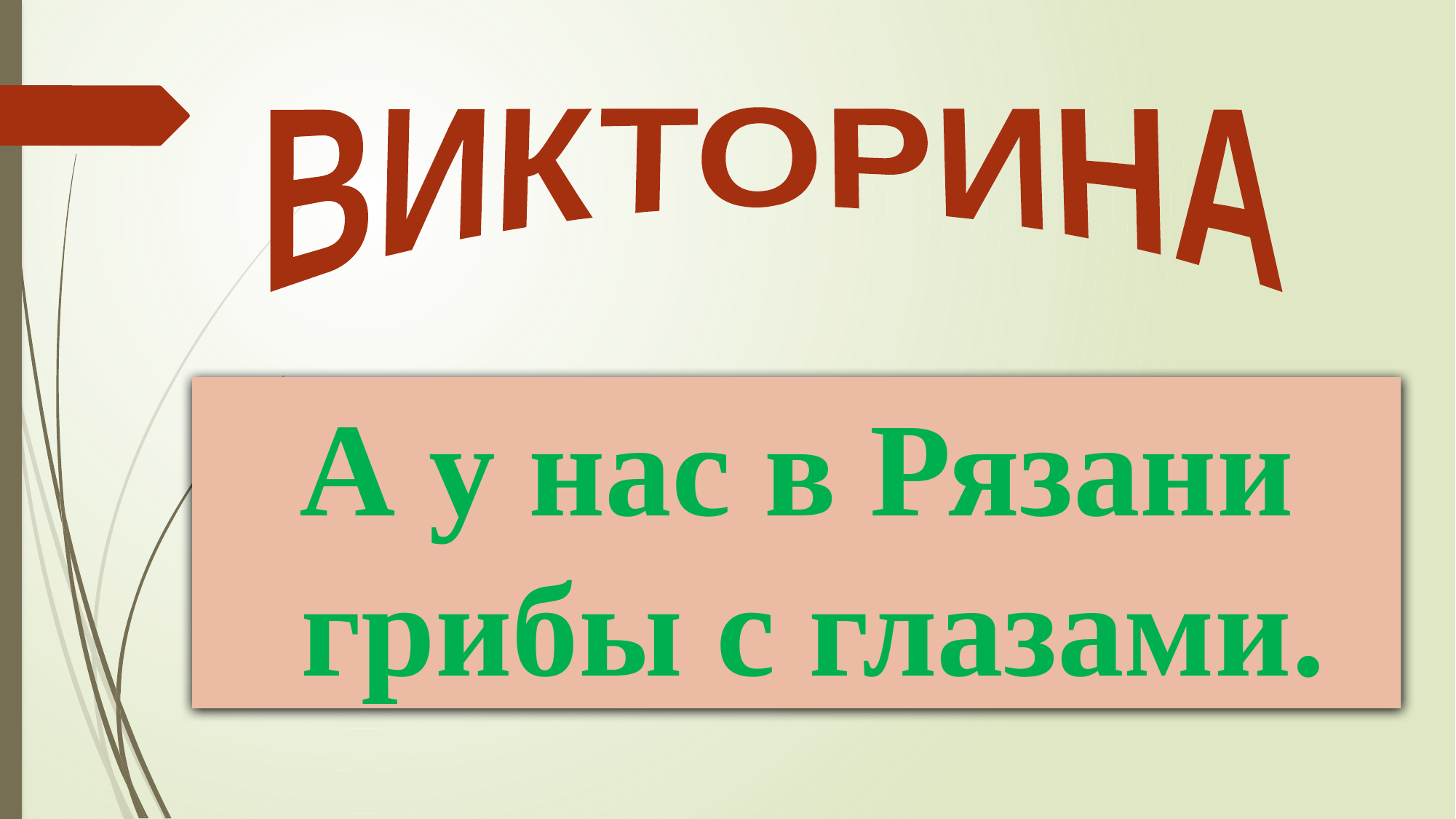

ВИКТОРИНА

А у нас в Рязани
 грибы с глазами.